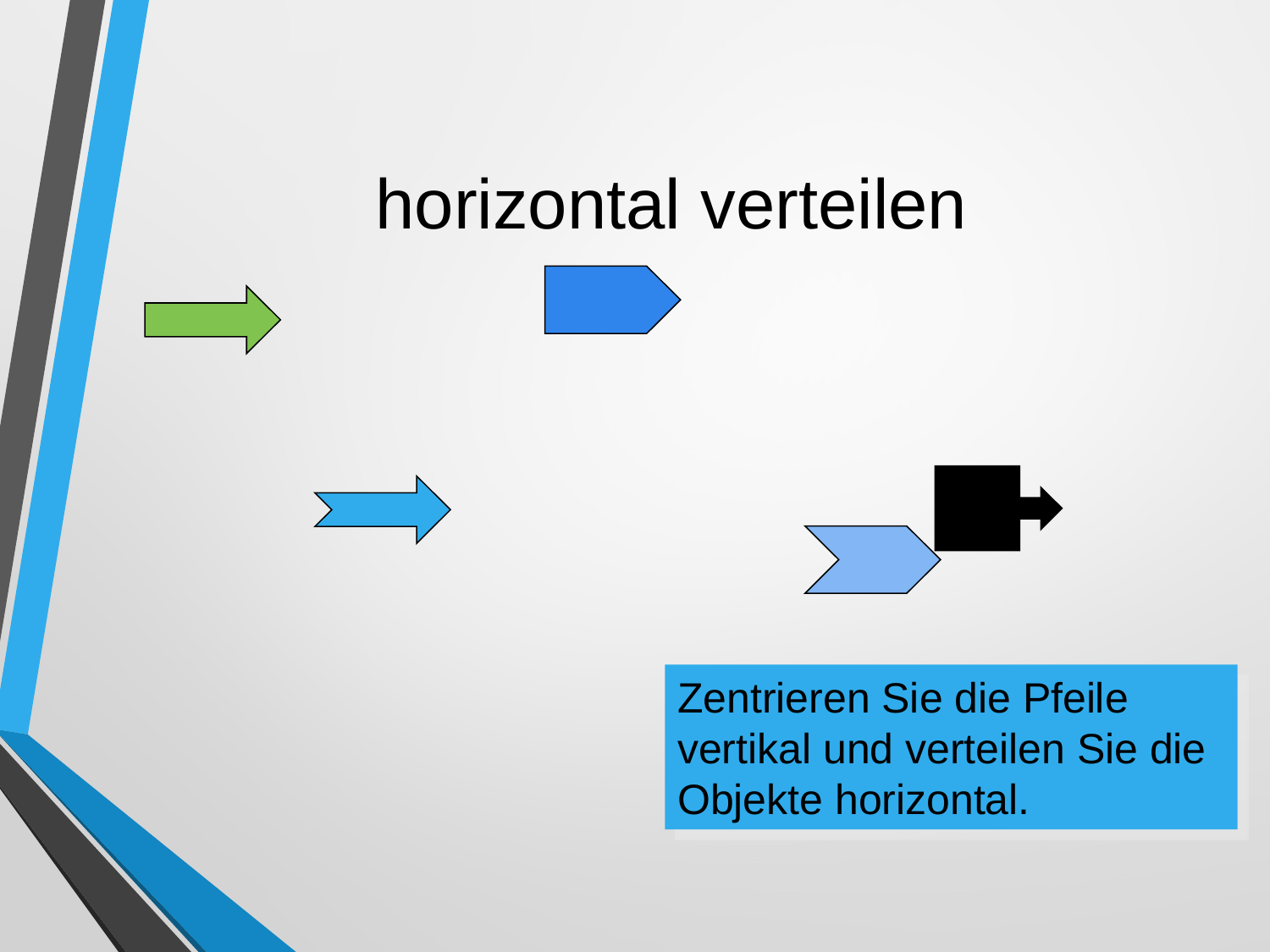

# horizontal verteilen

Zentrieren Sie die Pfeile vertikal und verteilen Sie die Objekte horizontal.